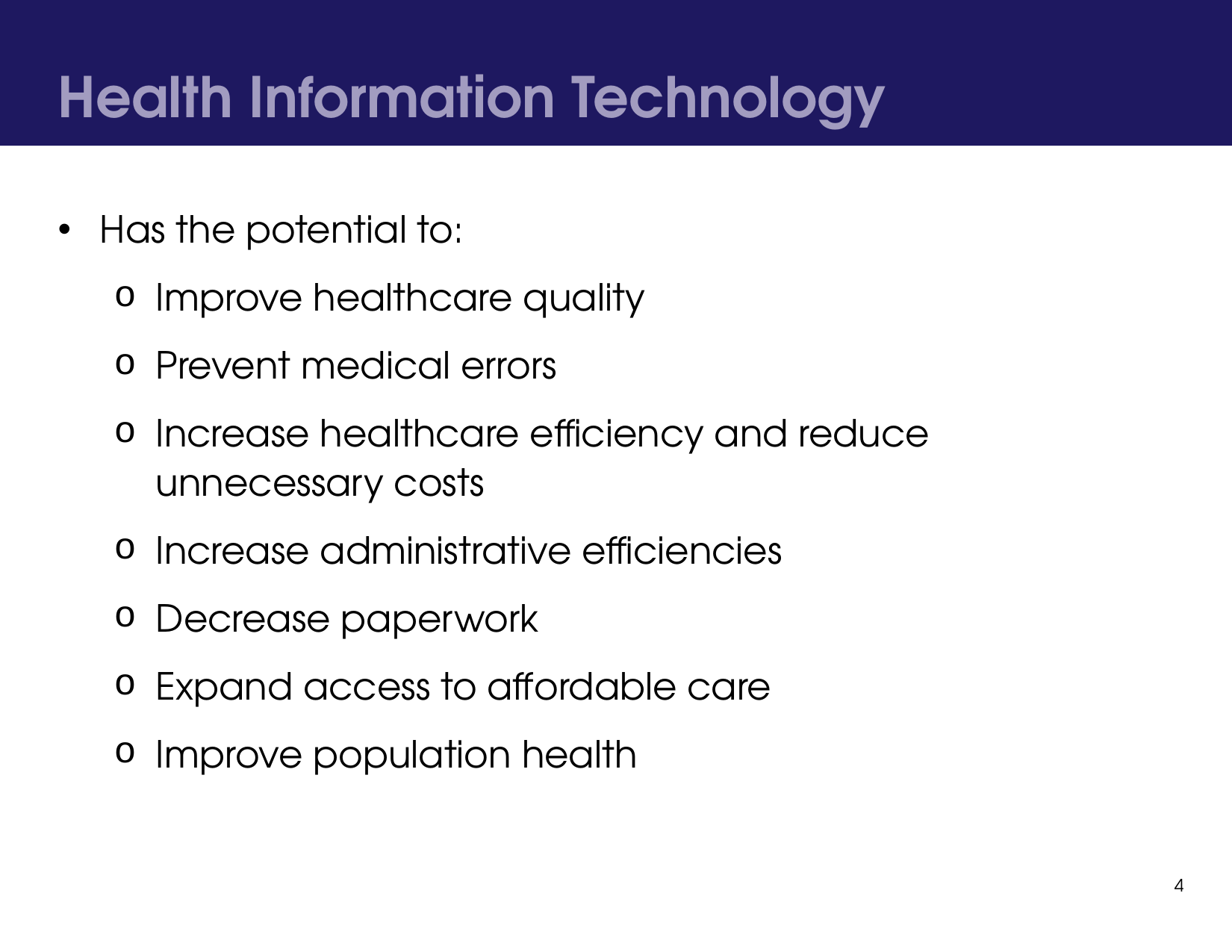

# Health Information Technology
Has the potential to:
Improve healthcare quality
Prevent medical errors
Increase healthcare efficiency and reduce unnecessary costs
Increase administrative efficiencies
Decrease paperwork
Expand access to affordable care
Improve population health
4